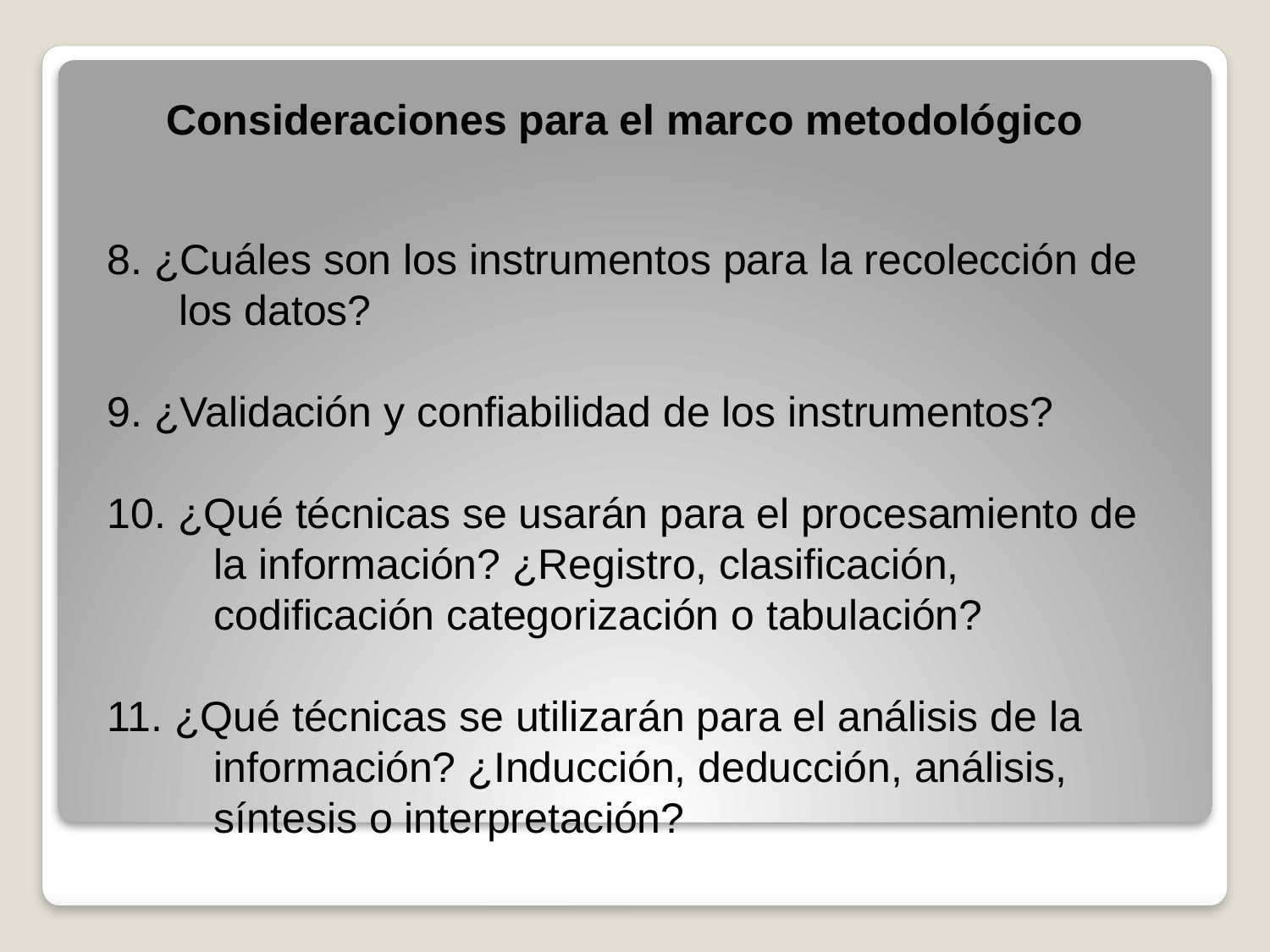

Consideraciones para el marco metodológico

8. ¿Cuáles son los instrumentos para la recolección de
      los datos?

9. ¿Validación y confiabilidad de los instrumentos?

10. ¿Qué técnicas se usarán para el procesamiento de
         la información? ¿Registro, clasificación,
         codificación categorización o tabulación?

11. ¿Qué técnicas se utilizarán para el análisis de la
         información? ¿Inducción, deducción, análisis,
         síntesis o interpretación?